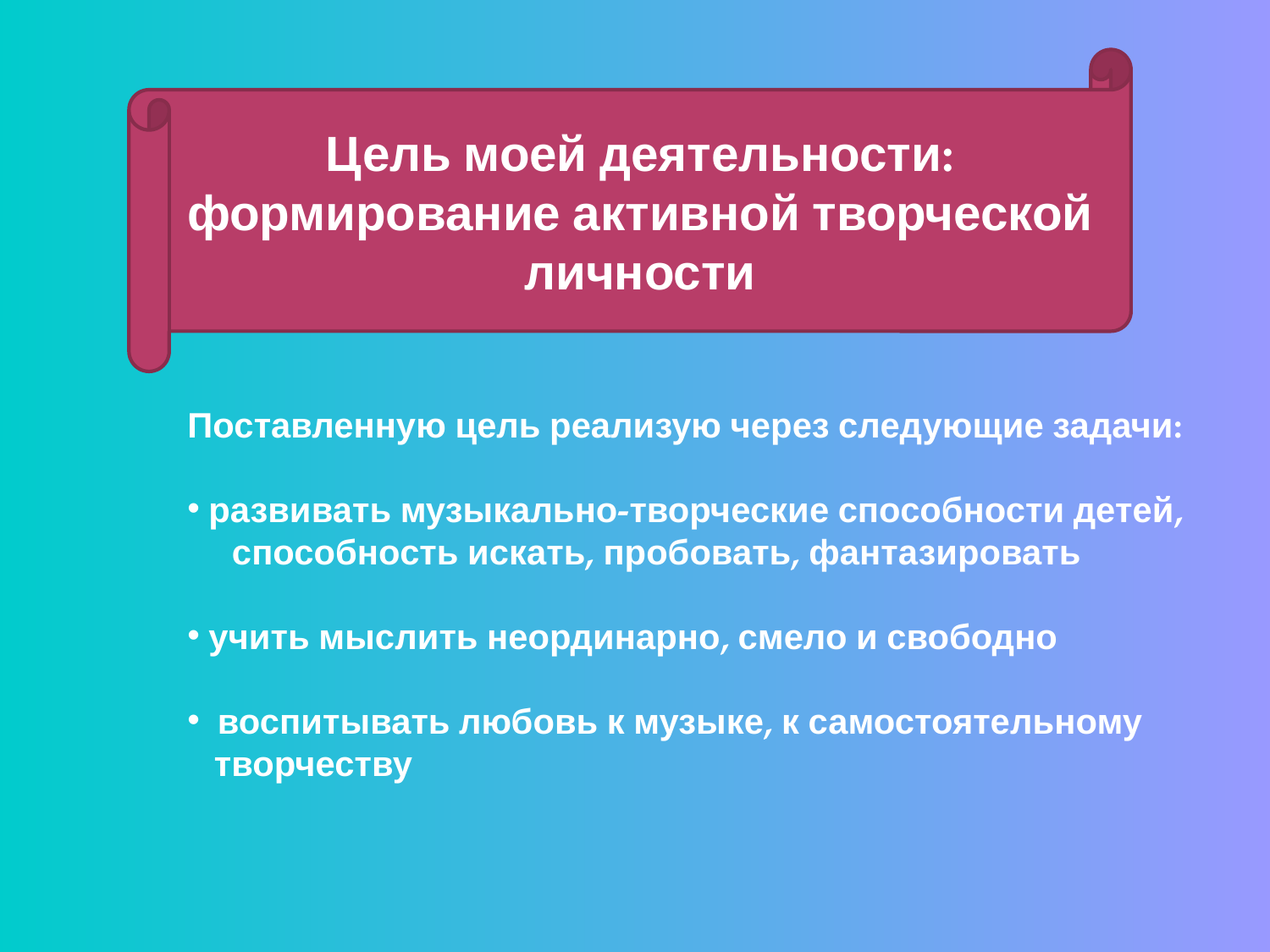

Цель моей деятельности:
формирование активной творческой личности
Поставленную цель реализую через следующие задачи:

 развивать музыкально-творческие способности детей,
     способность искать, пробовать, фантазировать

 учить мыслить неординарно, смело и свободно

  воспитывать любовь к музыке, к самостоятельному
   творчеству